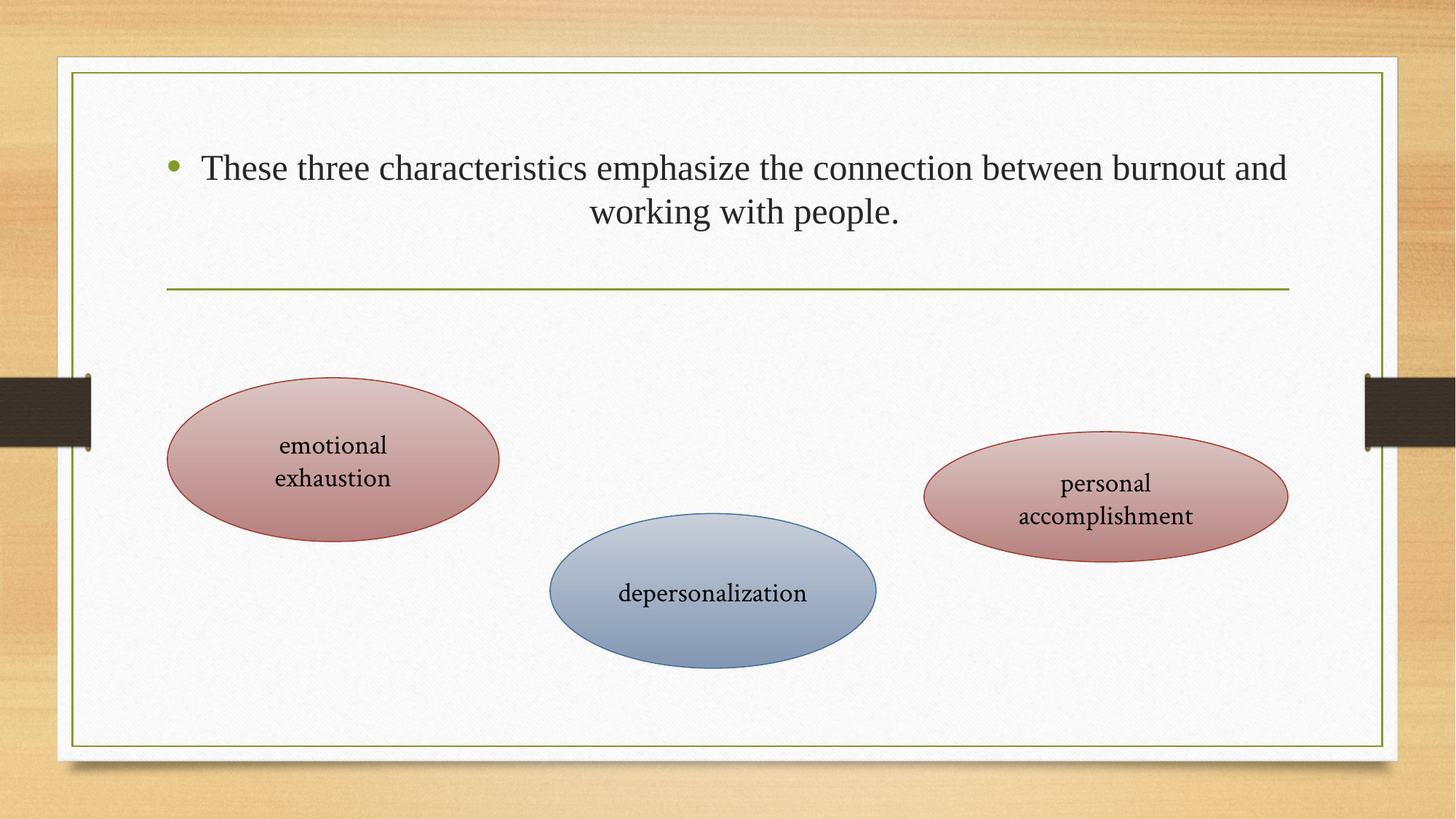

These three characteristics emphasize the connection between burnout and working with people.
emotional exhaustion
personal accomplishment
depersonalization